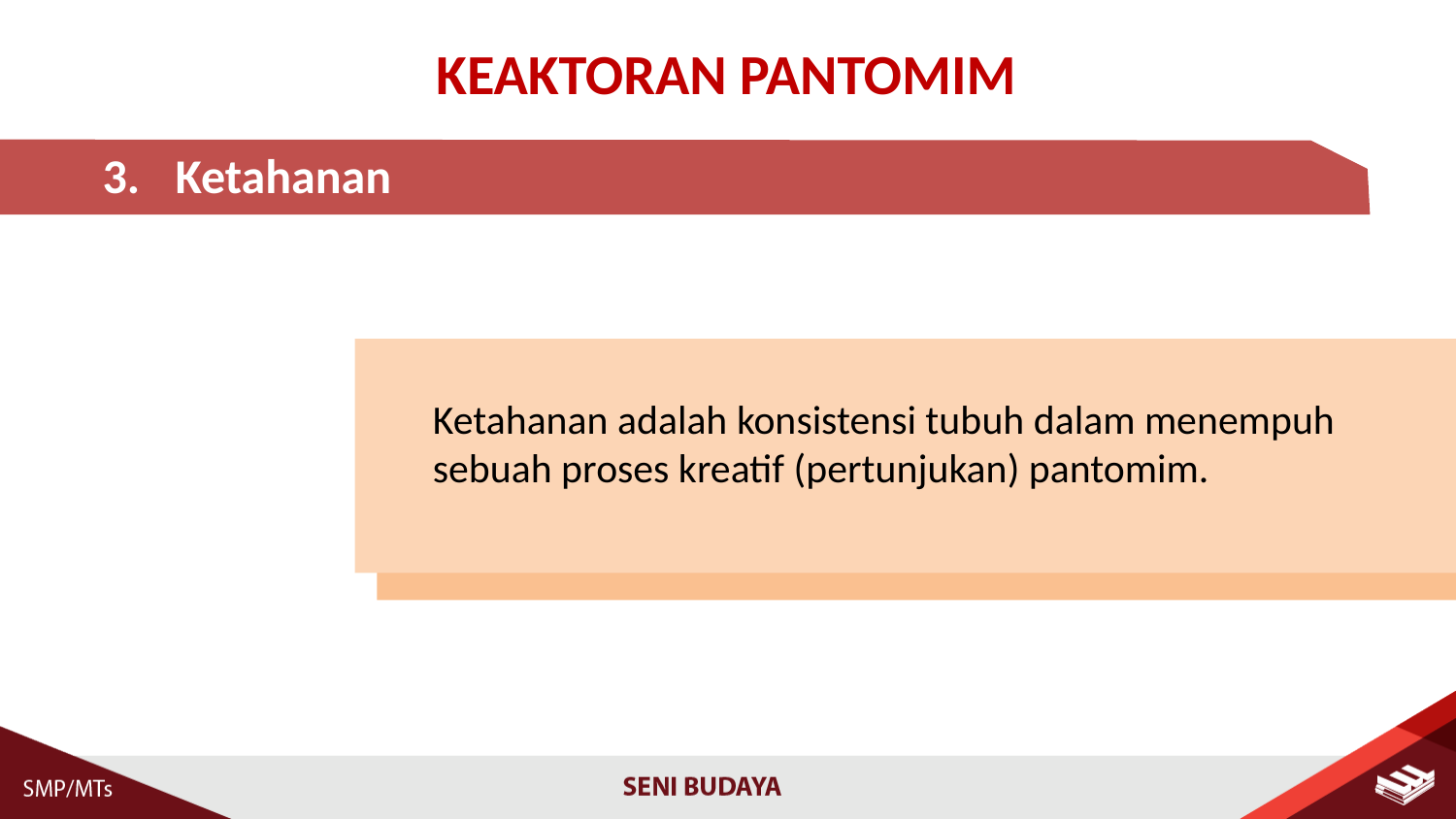

KEAKTORAN PANTOMIM
Ketahanan

Ketahanan adalah konsistensi tubuh dalam menempuh sebuah proses kreatif (pertunjukan) pantomim.